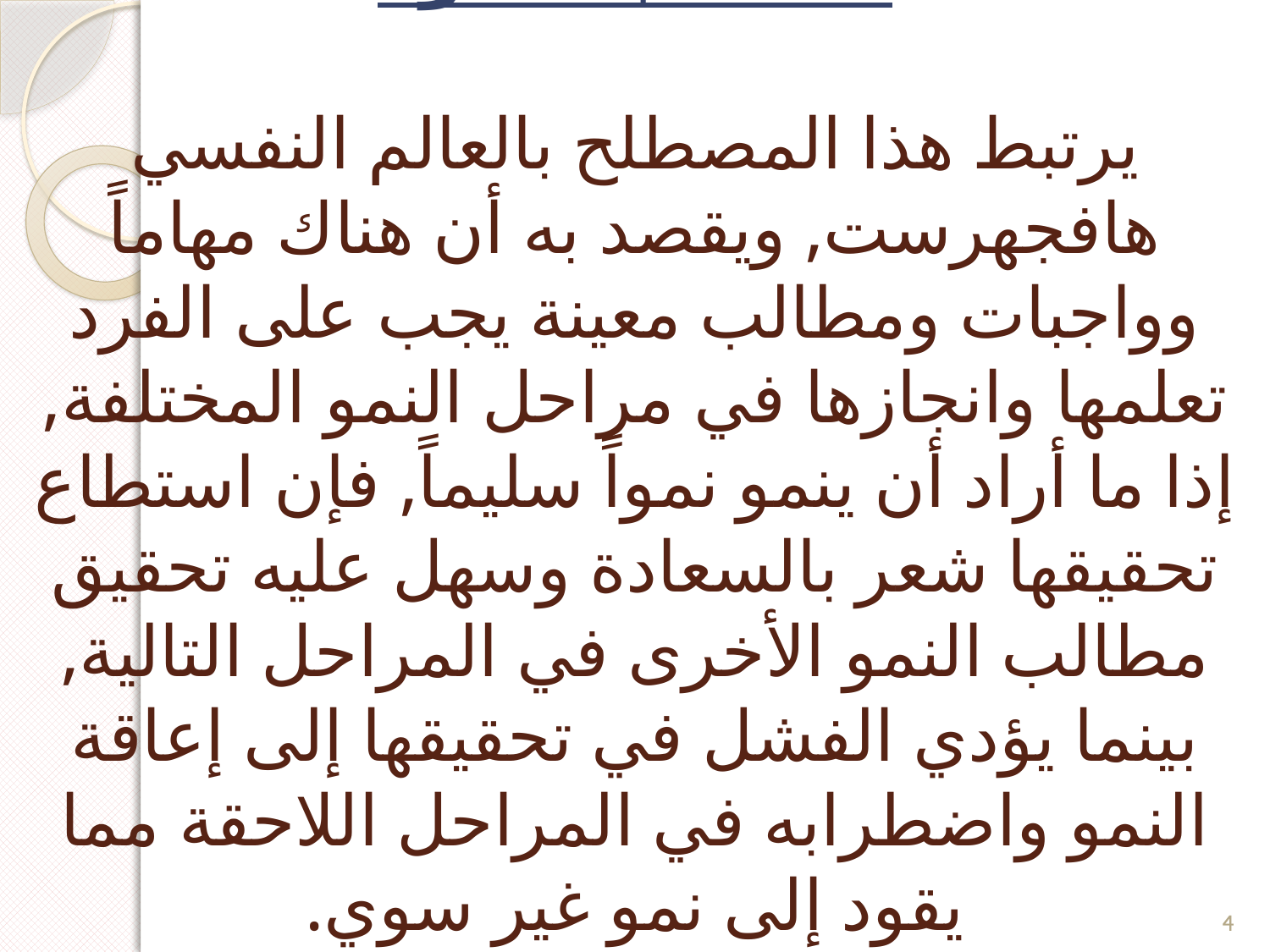

# *مطالب النمو* يرتبط هذا المصطلح بالعالم النفسي هافجهرست, ويقصد به أن هناك مهاماً وواجبات ومطالب معينة يجب على الفرد تعلمها وانجازها في مراحل النمو المختلفة, إذا ما أراد أن ينمو نمواً سليماً, فإن استطاع تحقيقها شعر بالسعادة وسهل عليه تحقيق مطالب النمو الأخرى في المراحل التالية, بينما يؤدي الفشل في تحقيقها إلى إعاقة النمو واضطرابه في المراحل اللاحقة مما يقود إلى نمو غير سوي.
4